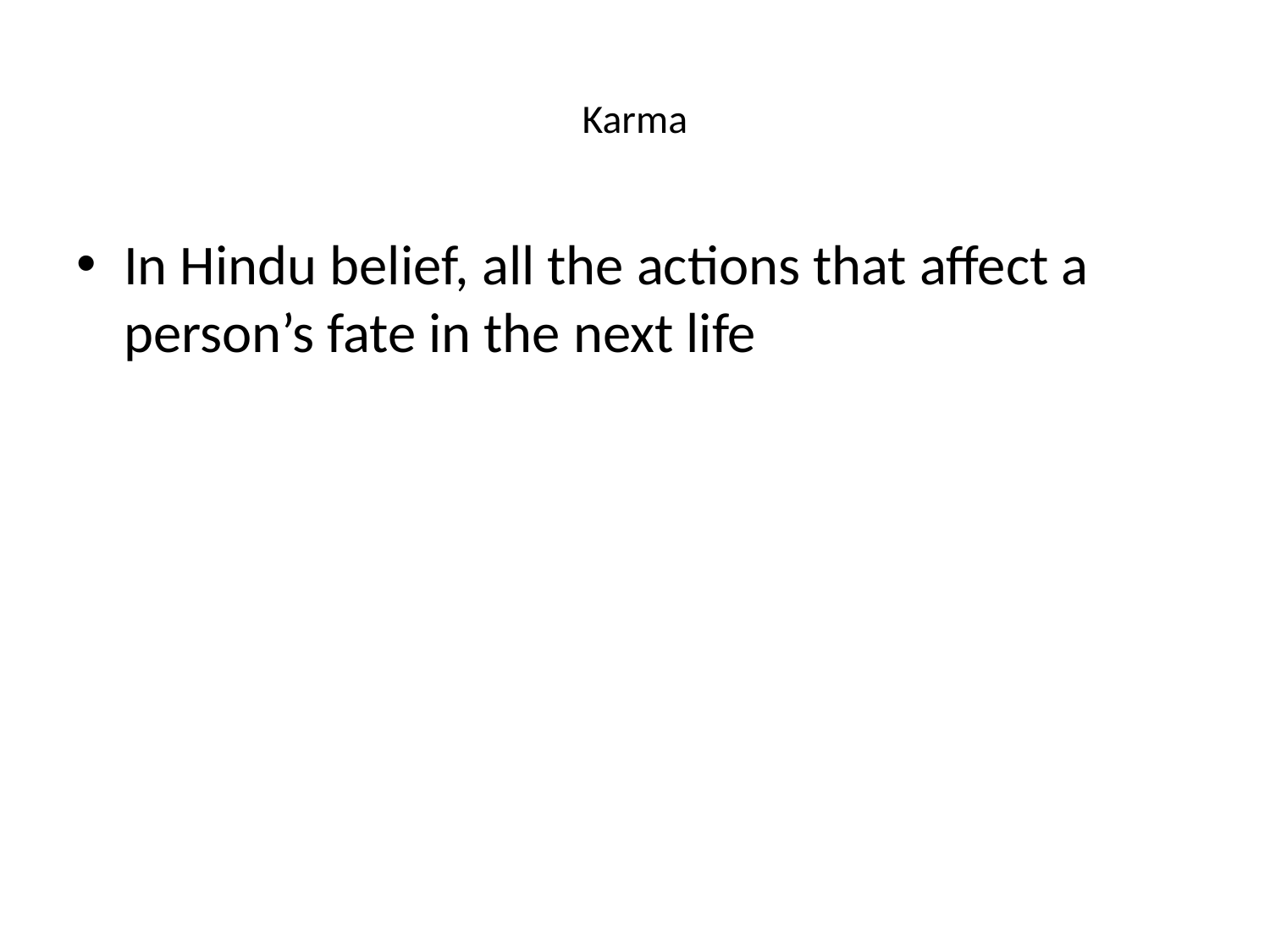

# Karma
In Hindu belief, all the actions that affect a person’s fate in the next life